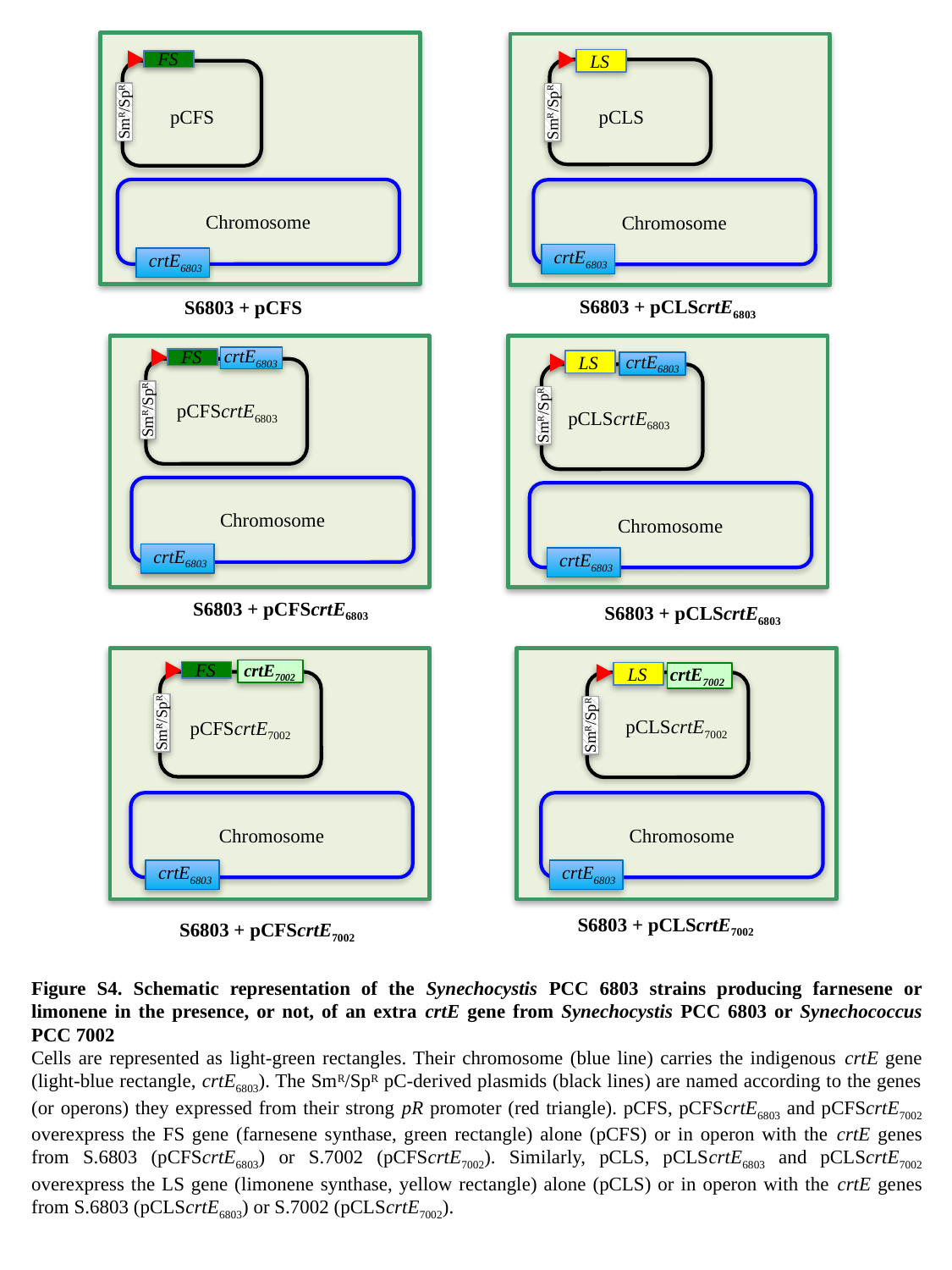

FS
LS

SmR/SpR

SmR/SpR

pCFS
pCLS

Chromosome
Chromosome
crtE6803

crtE6803

S6803 + pCFS
S6803 + pCLScrtE6803
S6803 + pCFS

crtE6803
FS
crtE6803

LS

SmR/SpR

SmR/SpR

pCFScrtE6803
pCLScrtE6803

Chromosome
Chromosome
S6803 ΔphaAB + pCBS
crtE6803
crtE6803

S6803 + pCFScrtE6803
S6803 + pCLScrtE6803

FS
crtE7002
LS
crtE7002

SmR/SpR

SmR/SpR

pCLScrtE7002
pCFScrtE7002

Chromosome
Chromosome
crtE6803
crtE6803

S6803 + pCLScrtE7002
S6803 + pCFScrtE7002
Figure S4. Schematic representation of the Synechocystis PCC 6803 strains producing farnesene or limonene in the presence, or not, of an extra crtE gene from Synechocystis PCC 6803 or Synechococcus PCC 7002
Cells are represented as light-green rectangles. Their chromosome (blue line) carries the indigenous crtE gene (light-blue rectangle, crtE6803). The SmR/SpR pC-derived plasmids (black lines) are named according to the genes (or operons) they expressed from their strong pR promoter (red triangle). pCFS, pCFScrtE6803 and pCFScrtE7002 overexpress the FS gene (farnesene synthase, green rectangle) alone (pCFS) or in operon with the crtE genes from S.6803 (pCFScrtE6803) or S.7002 (pCFScrtE7002). Similarly, pCLS, pCLScrtE6803 and pCLScrtE7002 overexpress the LS gene (limonene synthase, yellow rectangle) alone (pCLS) or in operon with the crtE genes from S.6803 (pCLScrtE6803) or S.7002 (pCLScrtE7002).